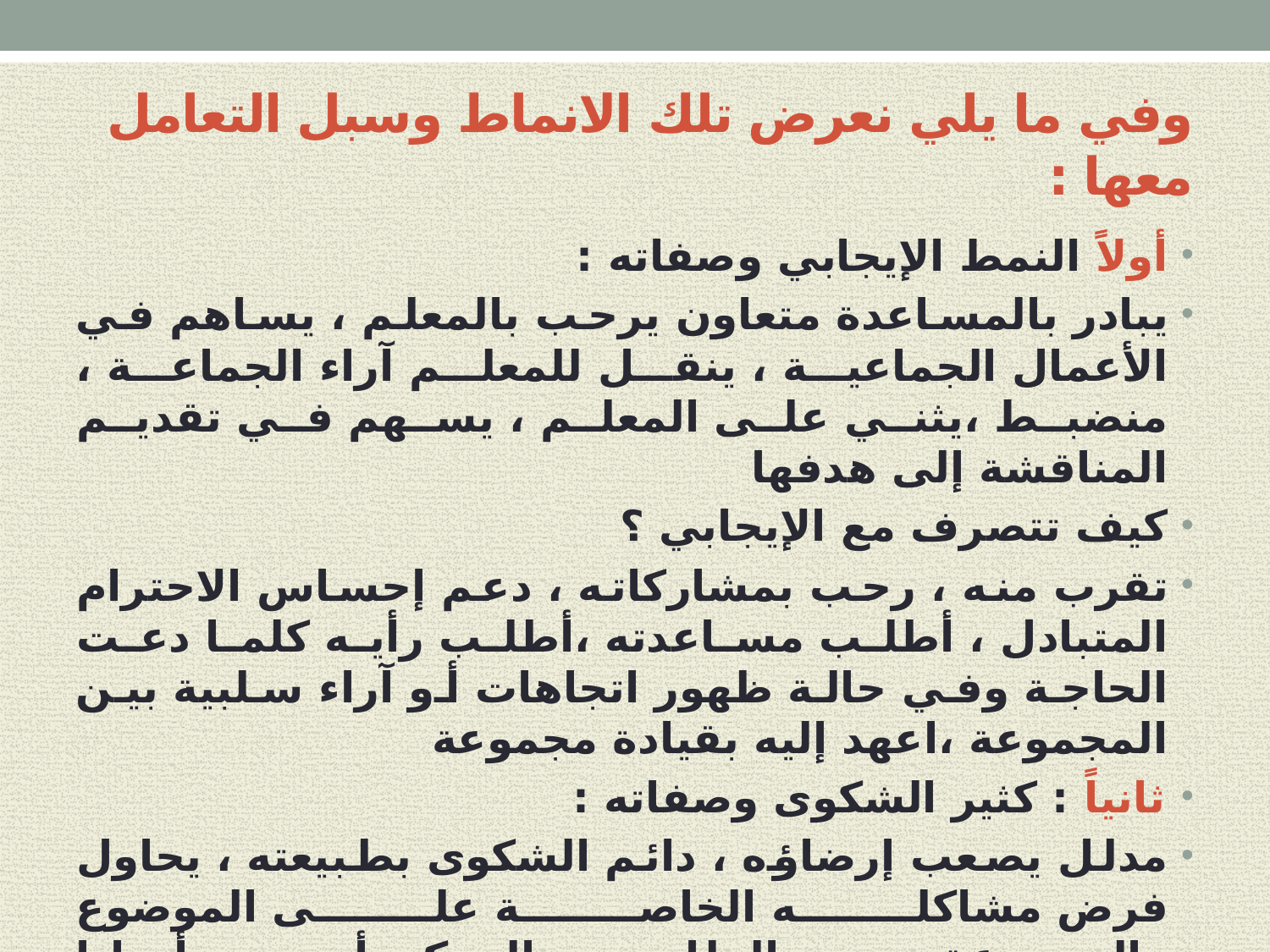

# وفي ما يلي نعرض تلك الانماط وسبل التعامل معها :
أولاً النمط الإيجابي وصفاته :
يبادر بالمساعدة متعاون يرحب بالمعلم ، يساهم في الأعمال الجماعية ، ينقل للمعلم آراء الجماعة ، منضبط ،يثني على المعلم ، يسهم في تقديم المناقشة إلى هدفها
كيف تتصرف مع الإيجابي ؟
تقرب منه ، رحب بمشاركاته ، دعم إحساس الاحترام المتبادل ، أطلب مساعدته ،أطلب رأيه كلما دعت الحاجة وفي حالة ظهور اتجاهات أو آراء سلبية بين المجموعة ،اعهد إليه بقيادة مجموعة
ثانياً : كثير الشكوى وصفاته :
مدلل يصعب إرضاؤه ، دائم الشكوى بطبيعته ، يحاول فرض مشاكله الخاصة على الموضوع والمجموعة ،سريع الملل ، من الممكن أن ينجح أحيانا في إقناع المجموعة أن كل ما يناقش خلال الاجتماع هو نظريات لا يمكن تطبيقها في واقع العمل وأن كله ( كلام في كلام )
كيف تتصرف مع كثير الشكوى ؟